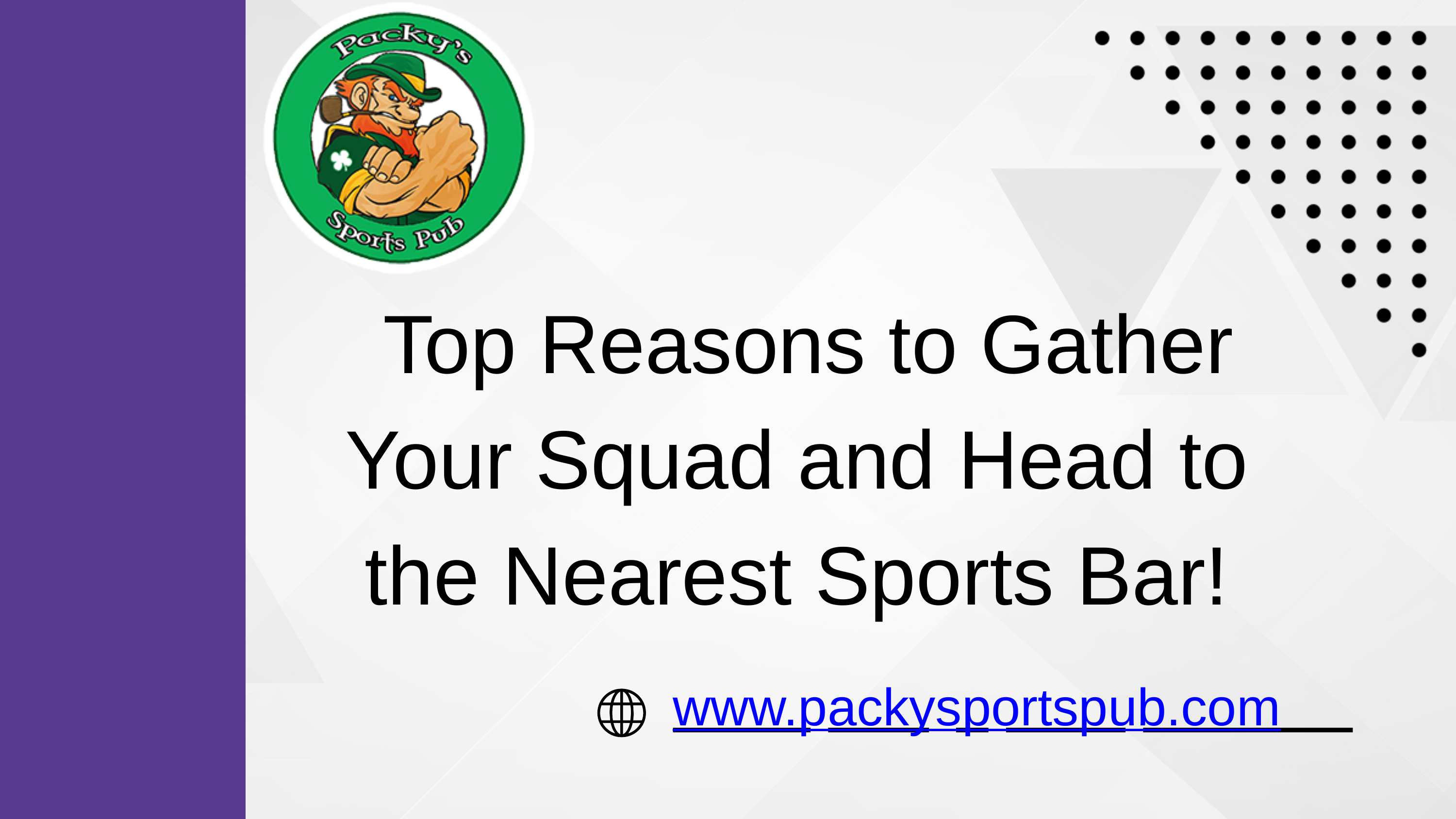

Top Reasons to Gather Your Squad and Head to the Nearest Sports Bar!
www.packysportspub.com